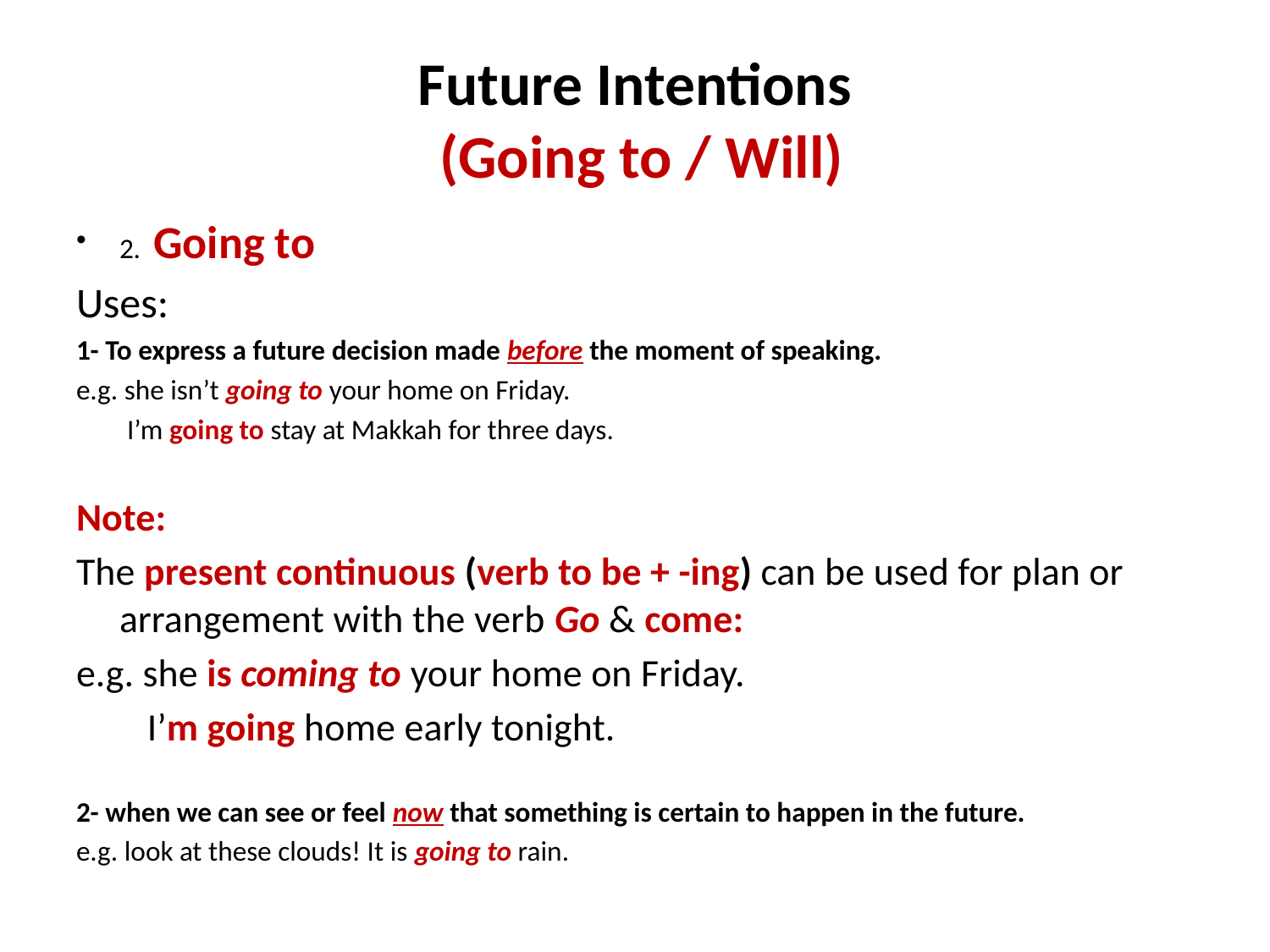

# Future Intentions (Going to / Will)
2.  Going to
Uses:
1- To express a future decision made before the moment of speaking.
e.g. she isn’t going to your home on Friday.
        I’m going to stay at Makkah for three days.

Note:
The present continuous (verb to be + -ing) can be used for plan or arrangement with the verb Go & come:
e.g. she is coming to your home on Friday.
        I’m going home early tonight.

2- when we can see or feel now that something is certain to happen in the future.
e.g. look at these clouds! It is going to rain.